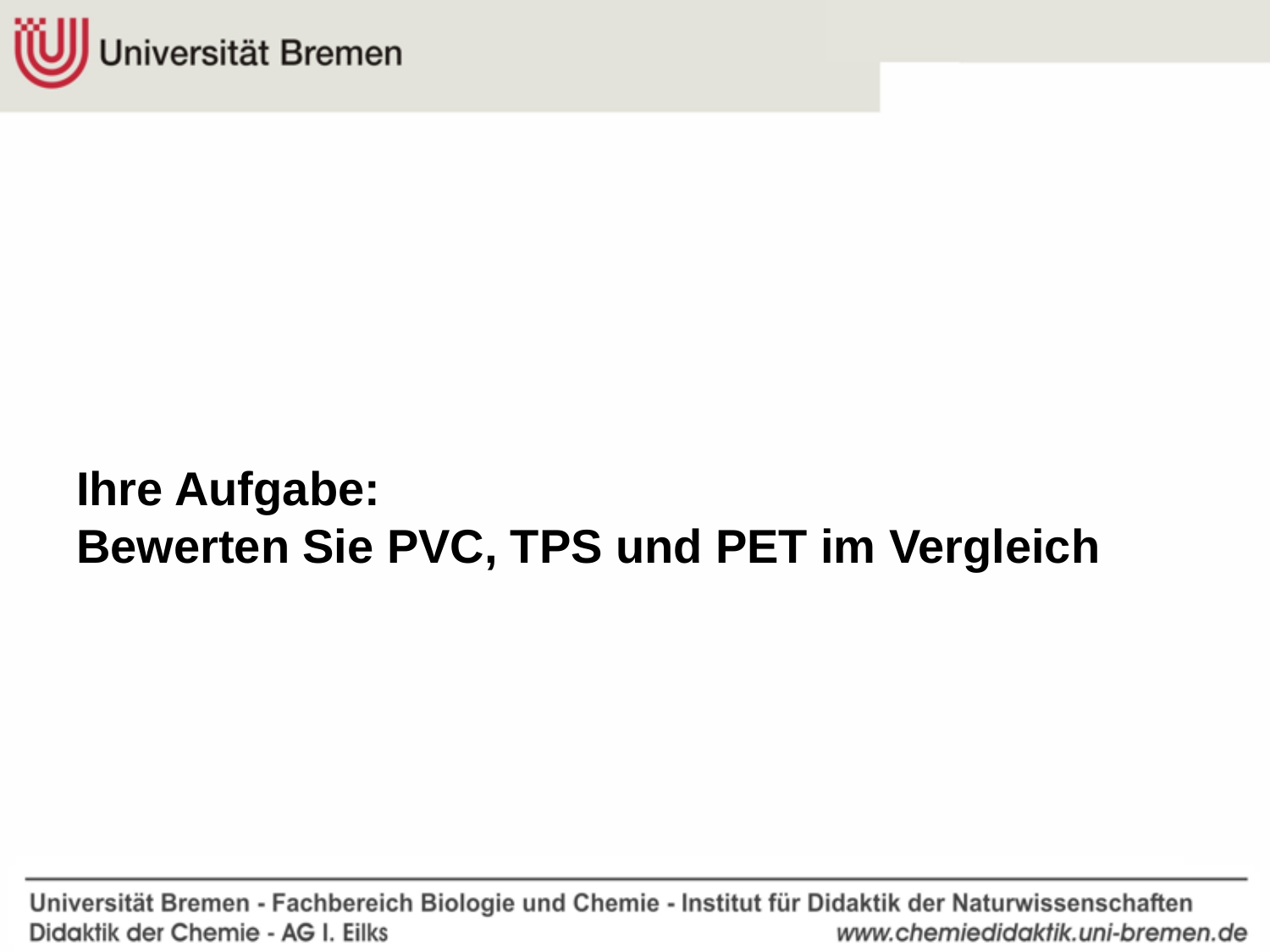

# Ihre Aufgabe: Bewerten Sie PVC, TPS und PET im Vergleich